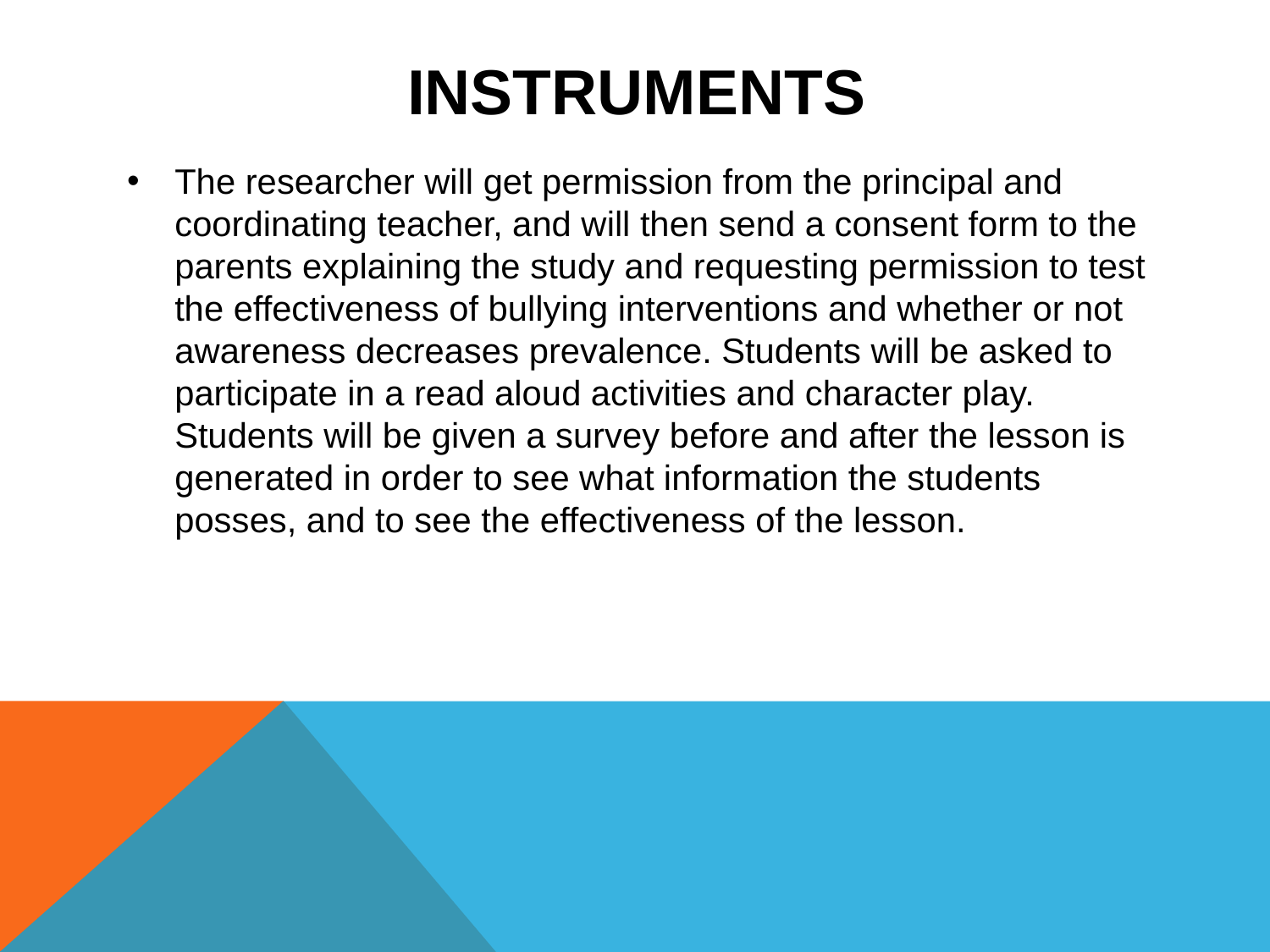

# Instruments
The researcher will get permission from the principal and coordinating teacher, and will then send a consent form to the parents explaining the study and requesting permission to test the effectiveness of bullying interventions and whether or not awareness decreases prevalence. Students will be asked to participate in a read aloud activities and character play. Students will be given a survey before and after the lesson is generated in order to see what information the students posses, and to see the effectiveness of the lesson.